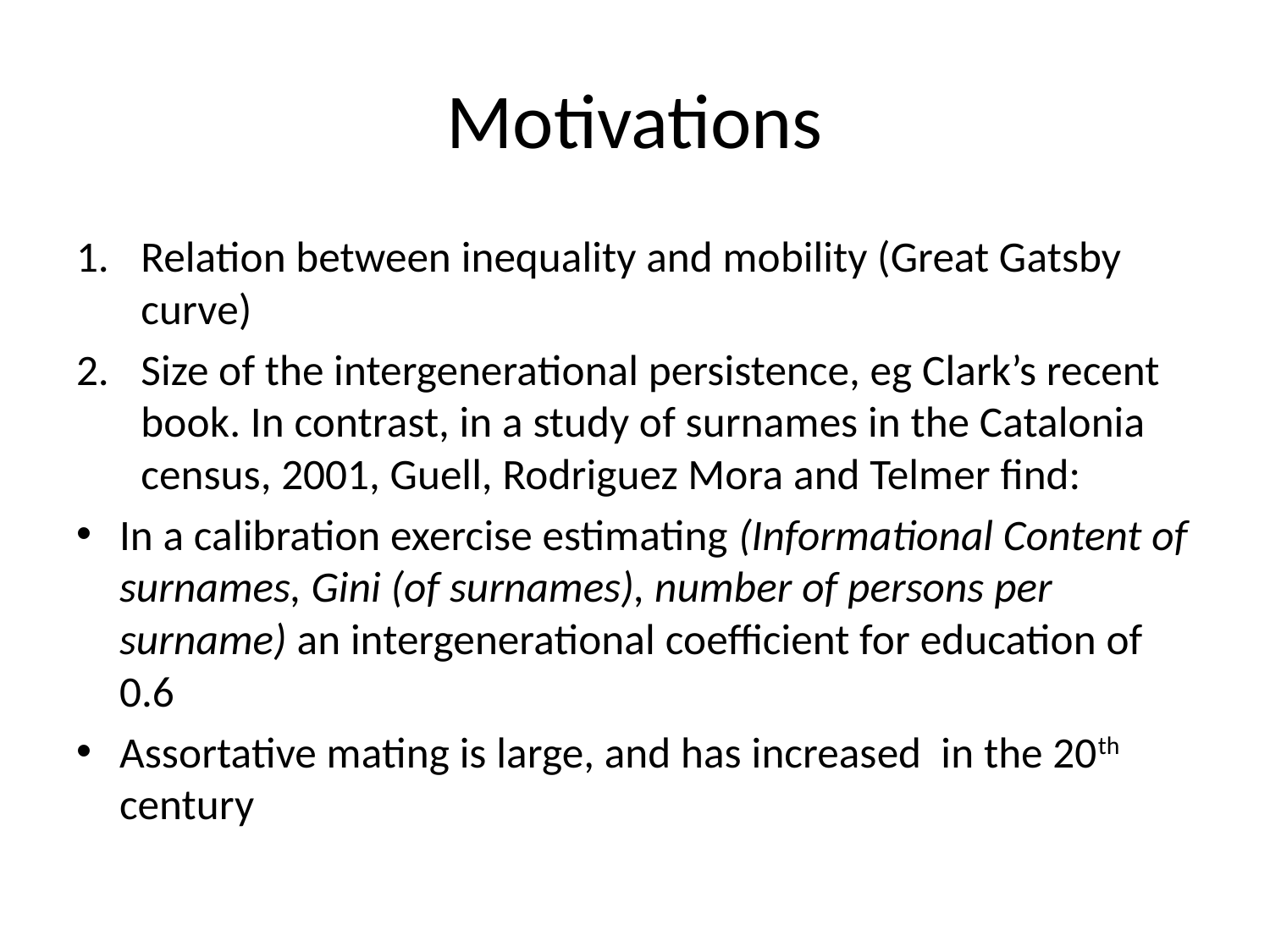

# Motivations
Relation between inequality and mobility (Great Gatsby curve)
Size of the intergenerational persistence, eg Clark’s recent book. In contrast, in a study of surnames in the Catalonia census, 2001, Guell, Rodriguez Mora and Telmer find:
In a calibration exercise estimating (Informational Content of surnames, Gini (of surnames), number of persons per surname) an intergenerational coefficient for education of 0.6
Assortative mating is large, and has increased  in the 20th century